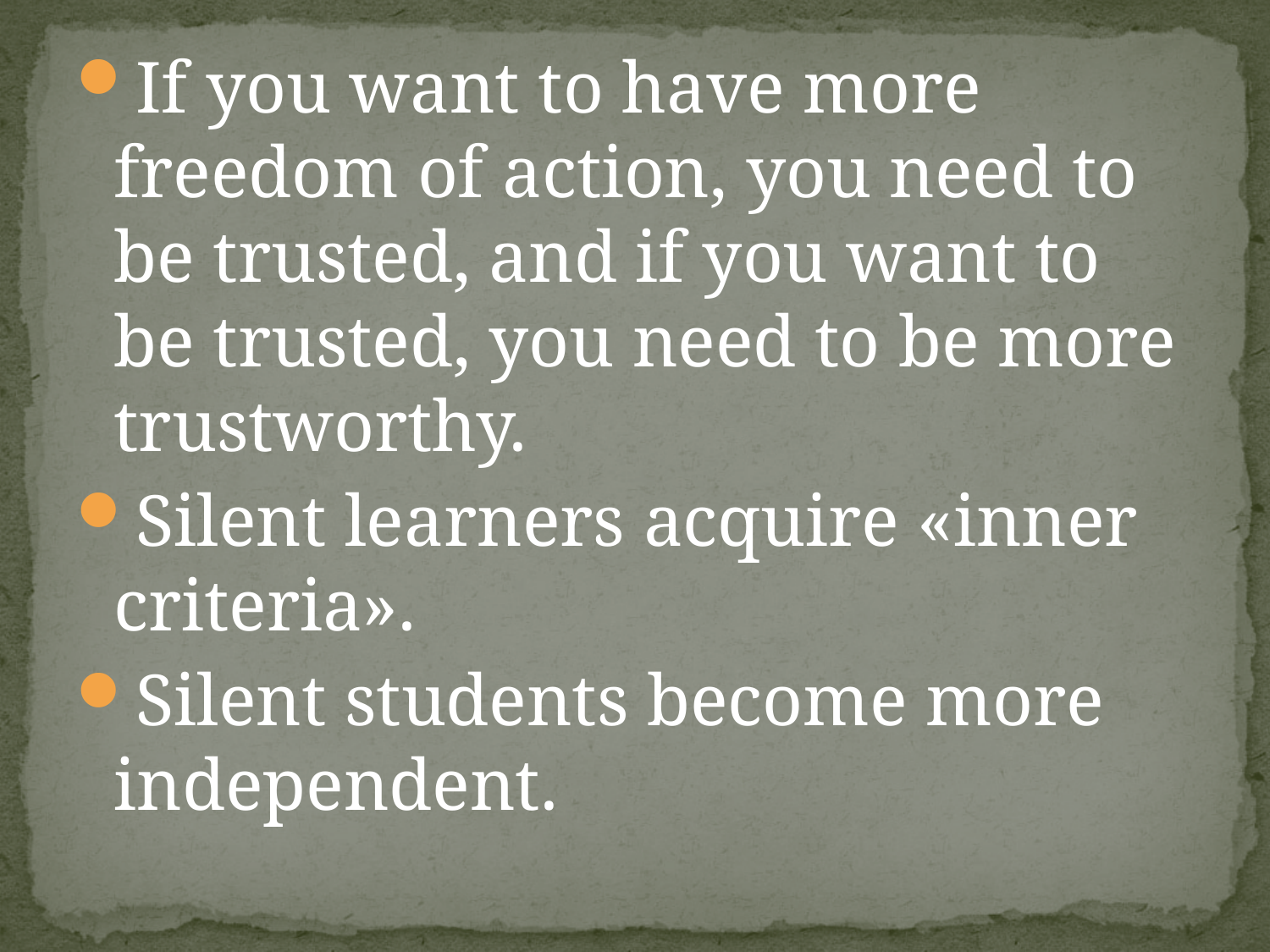

#
If you want to have more freedom of action, you need to be trusted, and if you want to be trusted, you need to be more trustworthy.
Silent learners acquire «inner criteria».
Silent students become more independent.